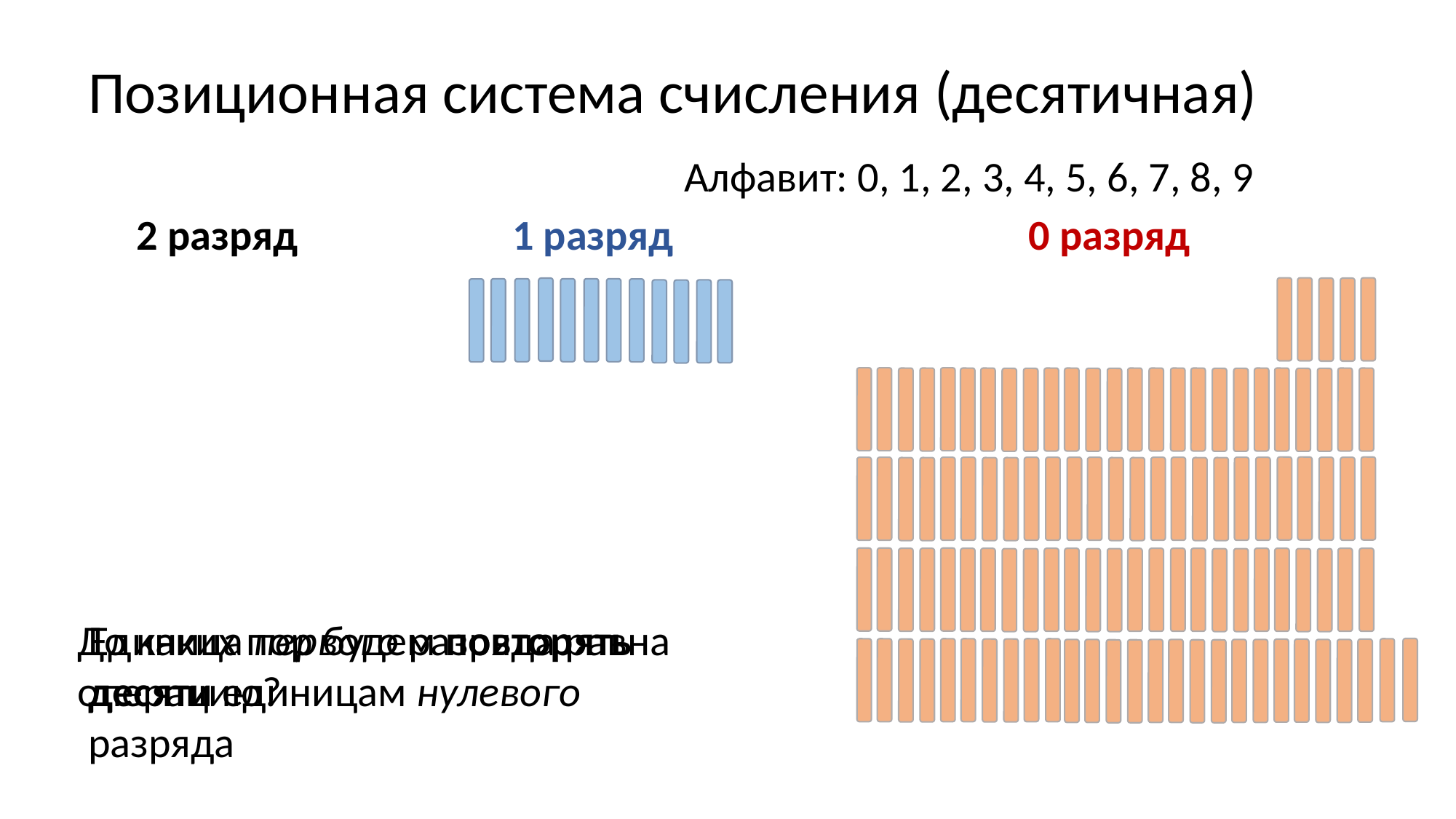

# Позиционная система счисления (десятичная)
Алфавит: 0, 1, 2, 3, 4, 5, 6, 7, 8, 9
| 2 разряд | 1 разряд | 0 разряд |
| --- | --- | --- |

До каких пор будем повторять операцию?
Единица первого разряда равна десяти единицам нулевого разряда